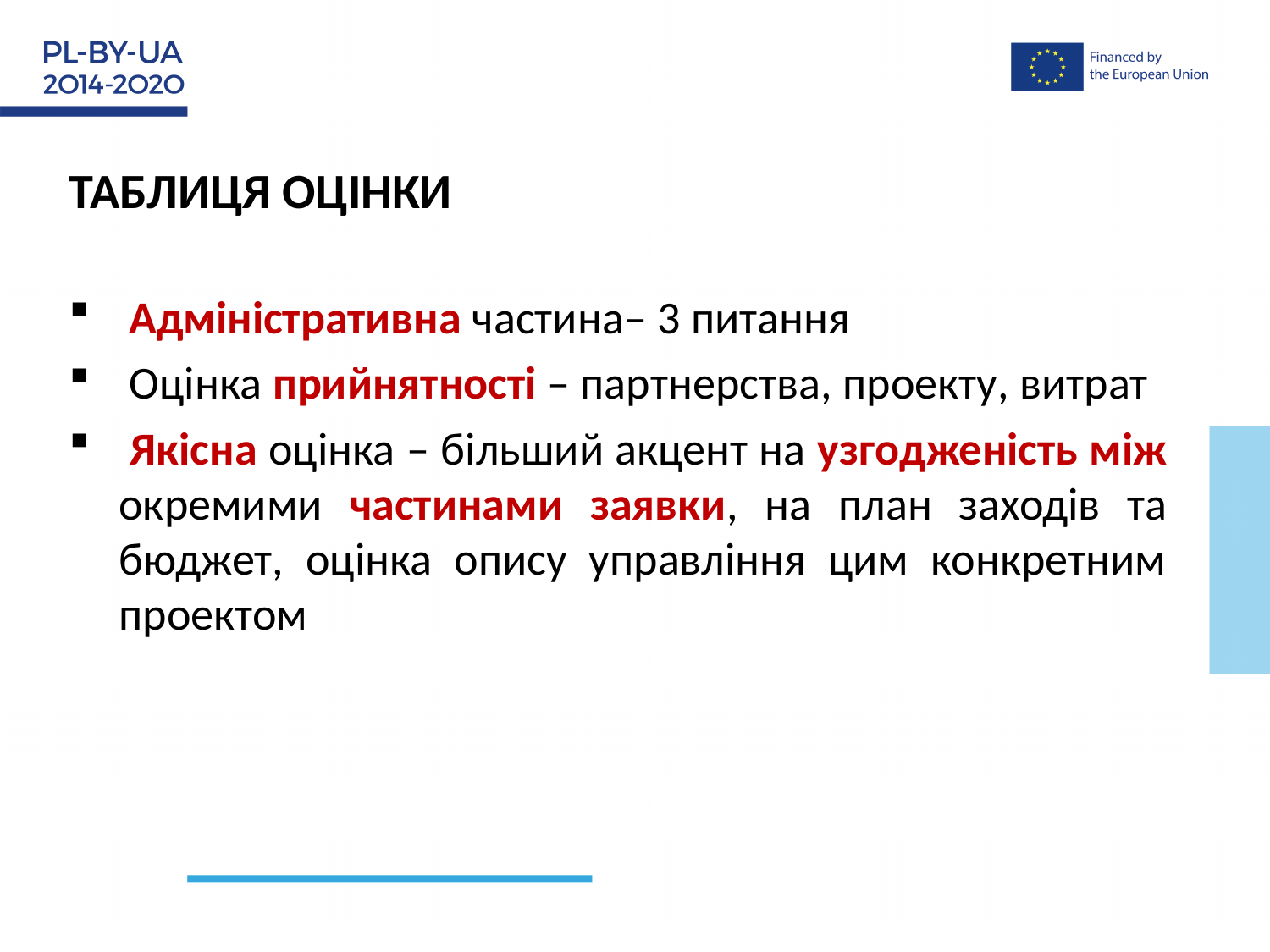

ТАБЛИЦЯ ОЦІНКИ

 Адміністративна частина– 3 питання
 Оцінка прийнятності – партнерства, проекту, витрат
 Якісна оцінка – більший акцент на узгодженість між окремими частинами заявки, на план заходів та бюджет, оцінка опису управління цим конкретним проектом